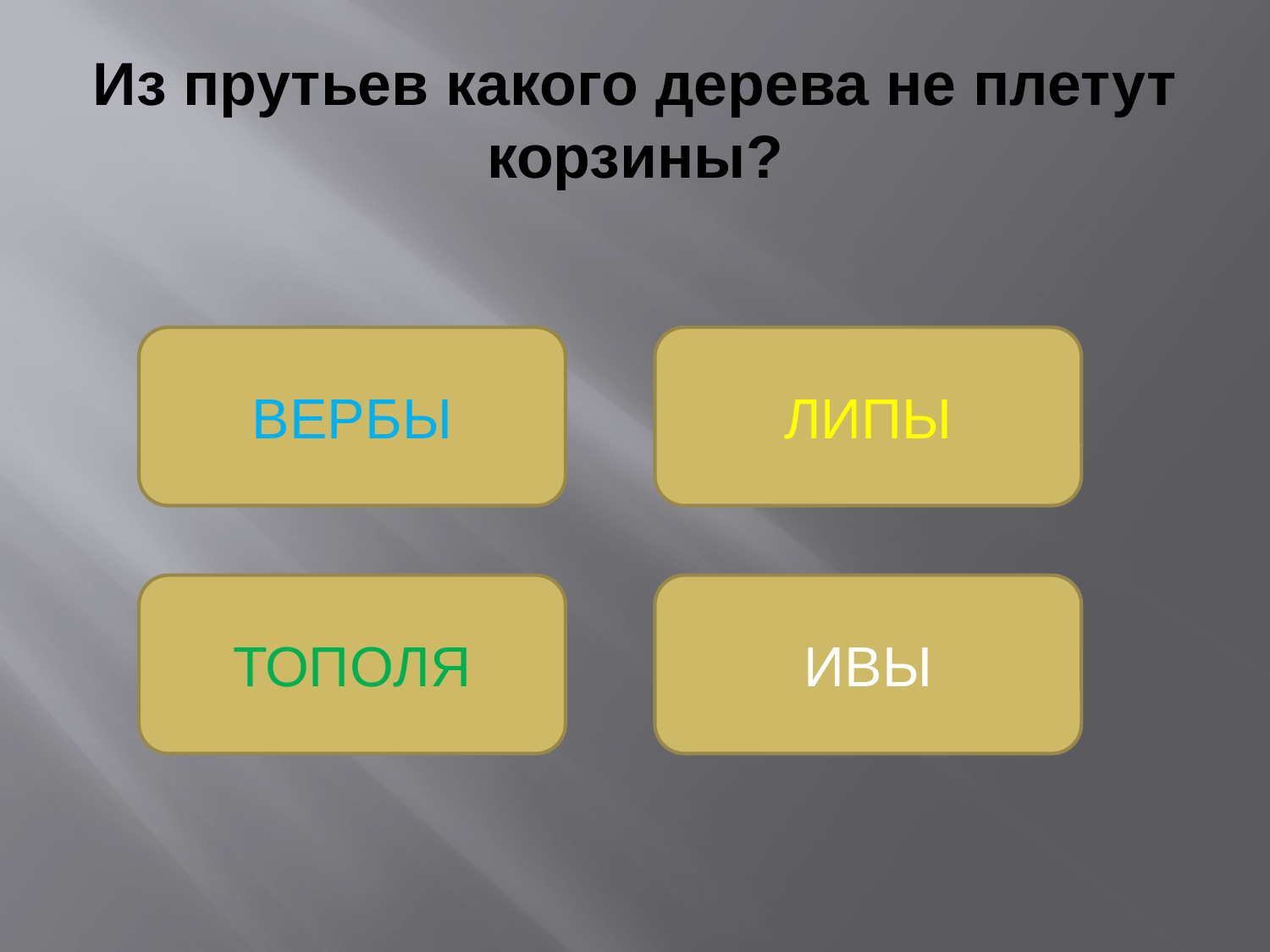

# Из прутьев какого дерева не плетут корзины?

ВЕРБЫ
ЛИПЫ
ТОПОЛЯ
ИВЫ